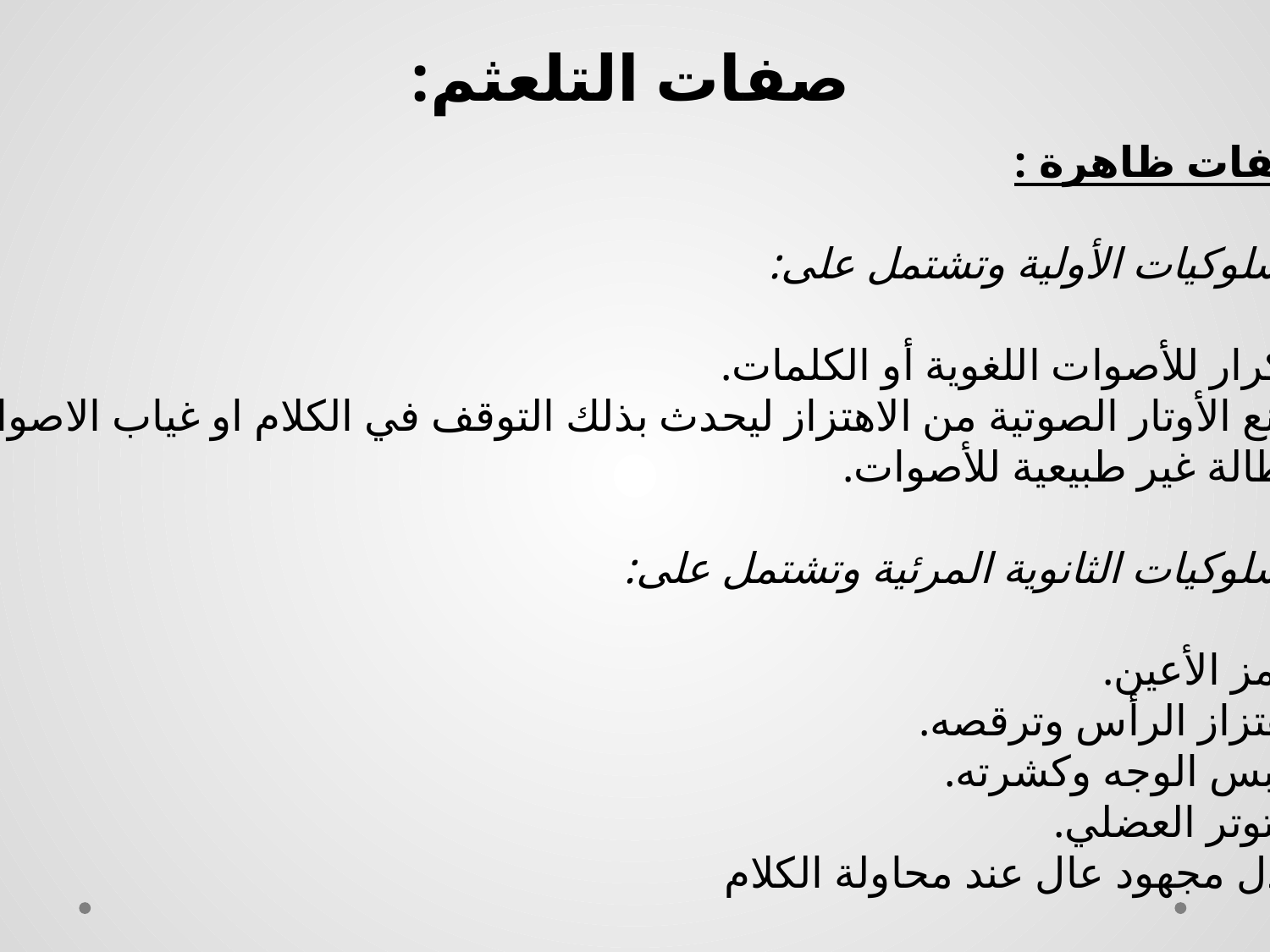

صفات التلعثم:

صفات ظاهرة :

السلوكيات الأولية وتشتمل على:

تكرار للأصوات اللغوية أو الكلمات.
منع الأوتار الصوتية من الاهتزاز ليحدث بذلك التوقف في الكلام او غياب الاصوات.
اطالة غير طبيعية للأصوات.

السلوكيات الثانوية المرئية وتشتمل على:

غمز الأعين.
اهتزاز الرأس وترقصه.
عبس الوجه وكشرته.
التوتر العضلي.
بذل مجهود عال عند محاولة الكلام
#